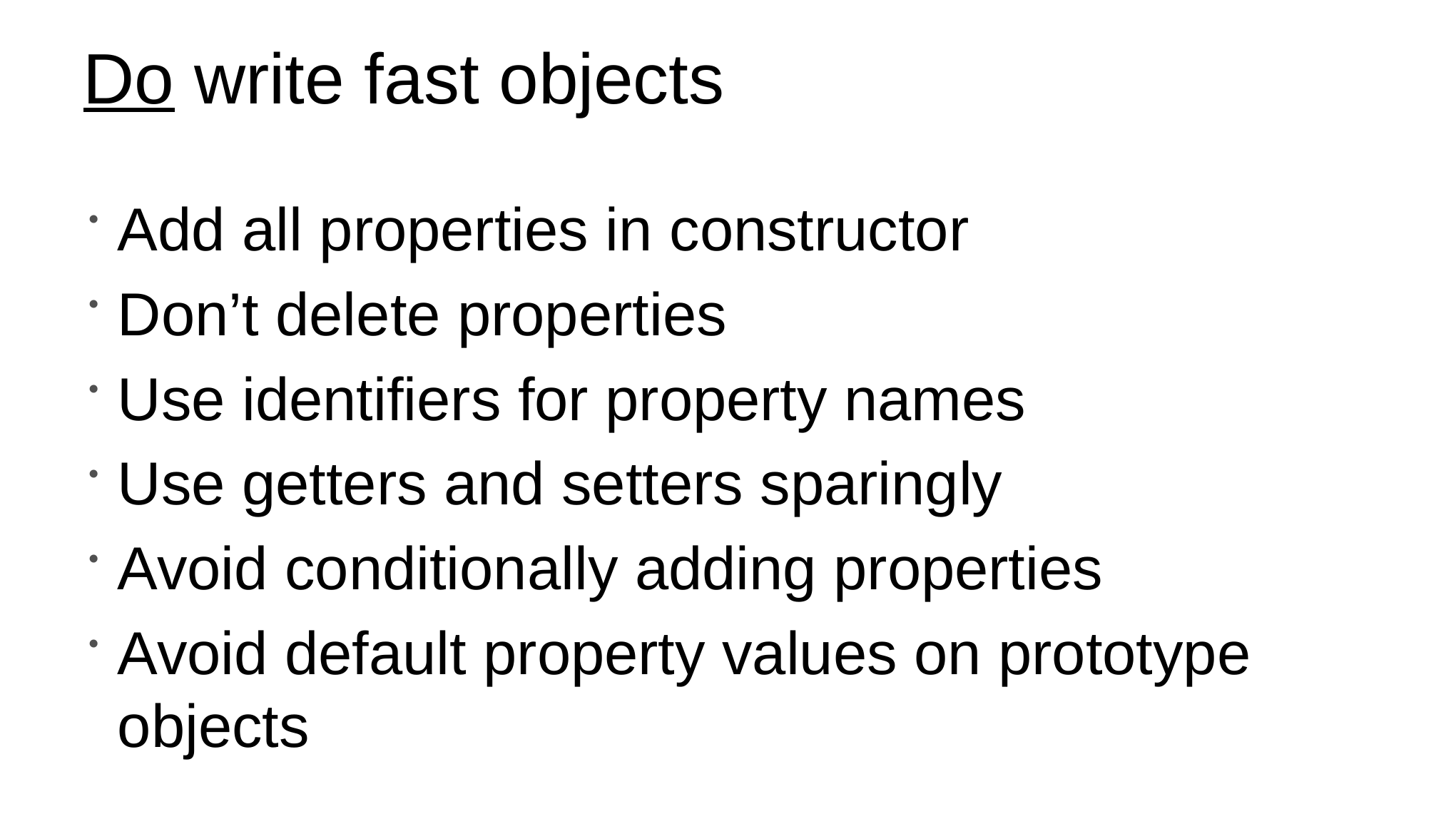

# Do write fast objects
Add all properties in constructor
Don’t delete properties
Use identifiers for property names
Use getters and setters sparingly
Avoid conditionally adding properties
Avoid default property values on prototype objects